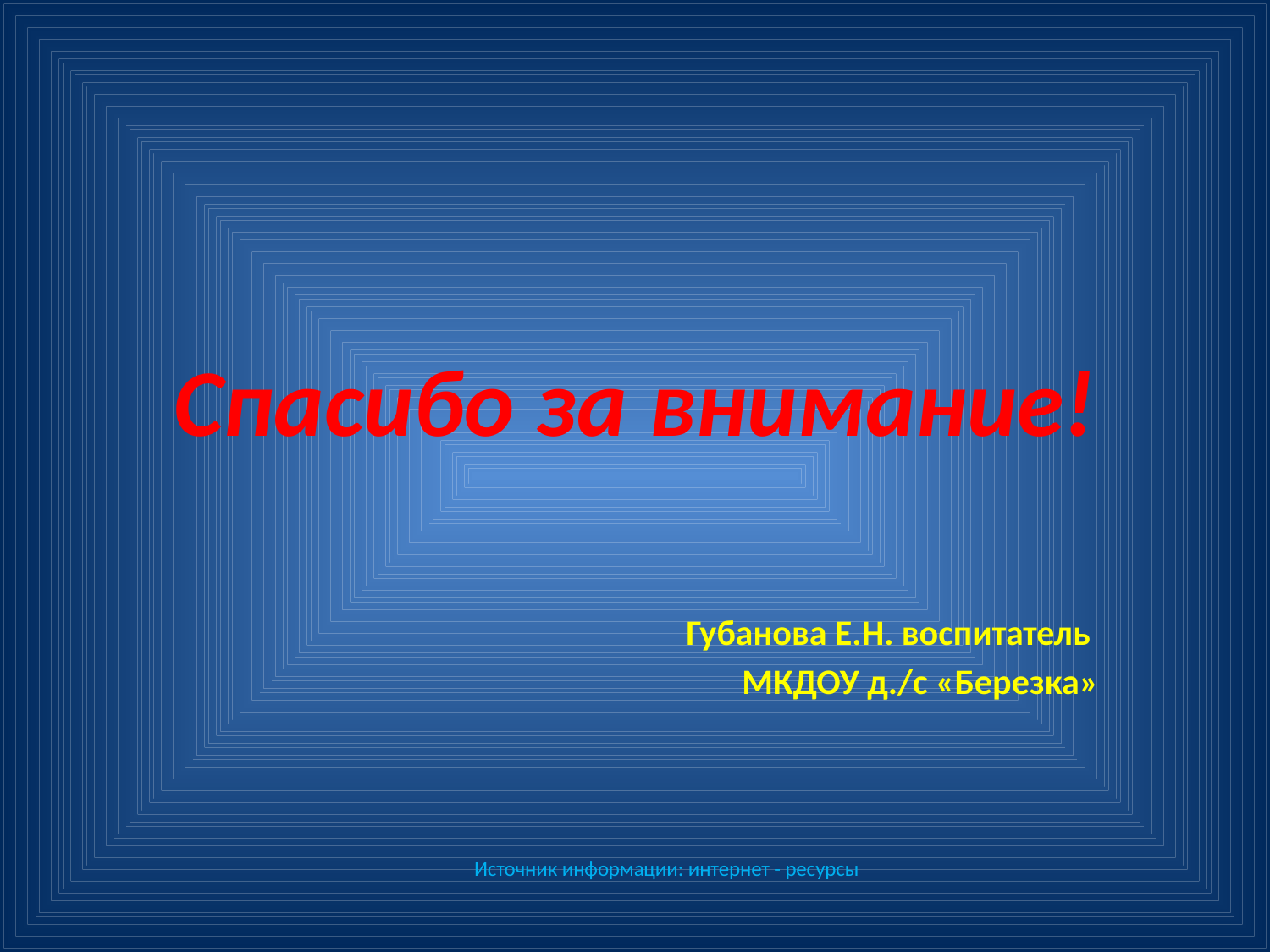

# Спасибо за внимание!
Губанова Е.Н. воспитатель
МКДОУ д./с «Березка»

Источник информации: интернет - ресурсы